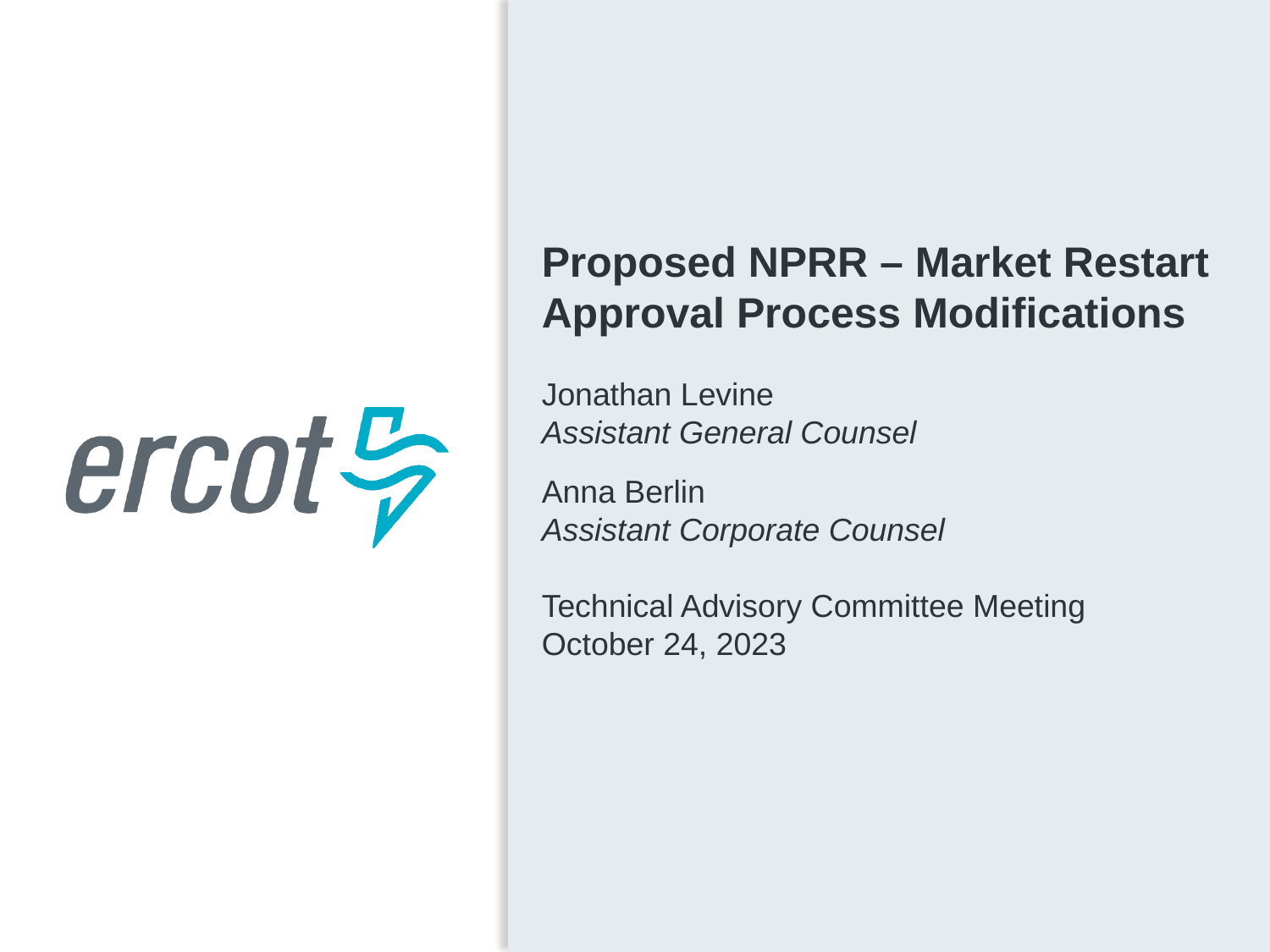

Proposed NPRR – Market Restart Approval Process Modifications

Jonathan Levine
Assistant General Counsel

Anna Berlin
Assistant Corporate Counsel

Technical Advisory Committee Meeting
October 24, 2023